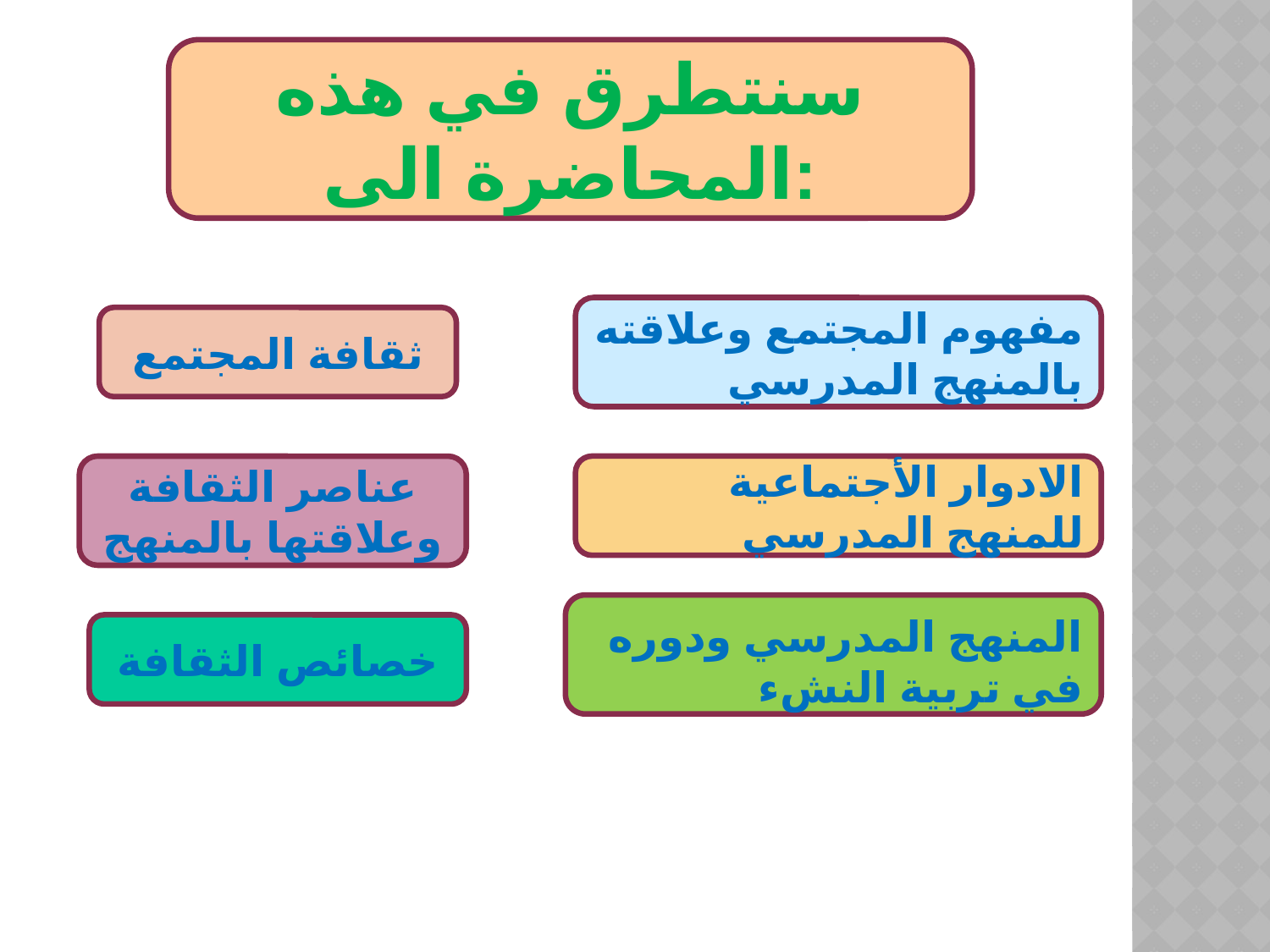

سنتطرق في هذه المحاضرة الى:
مفهوم المجتمع وعلاقته بالمنهج المدرسي
ثقافة المجتمع
عناصر الثقافة وعلاقتها بالمنهج
الادوار الأجتماعية للمنهج المدرسي

المنهج المدرسي ودوره في تربية النشء

خصائص الثقافة